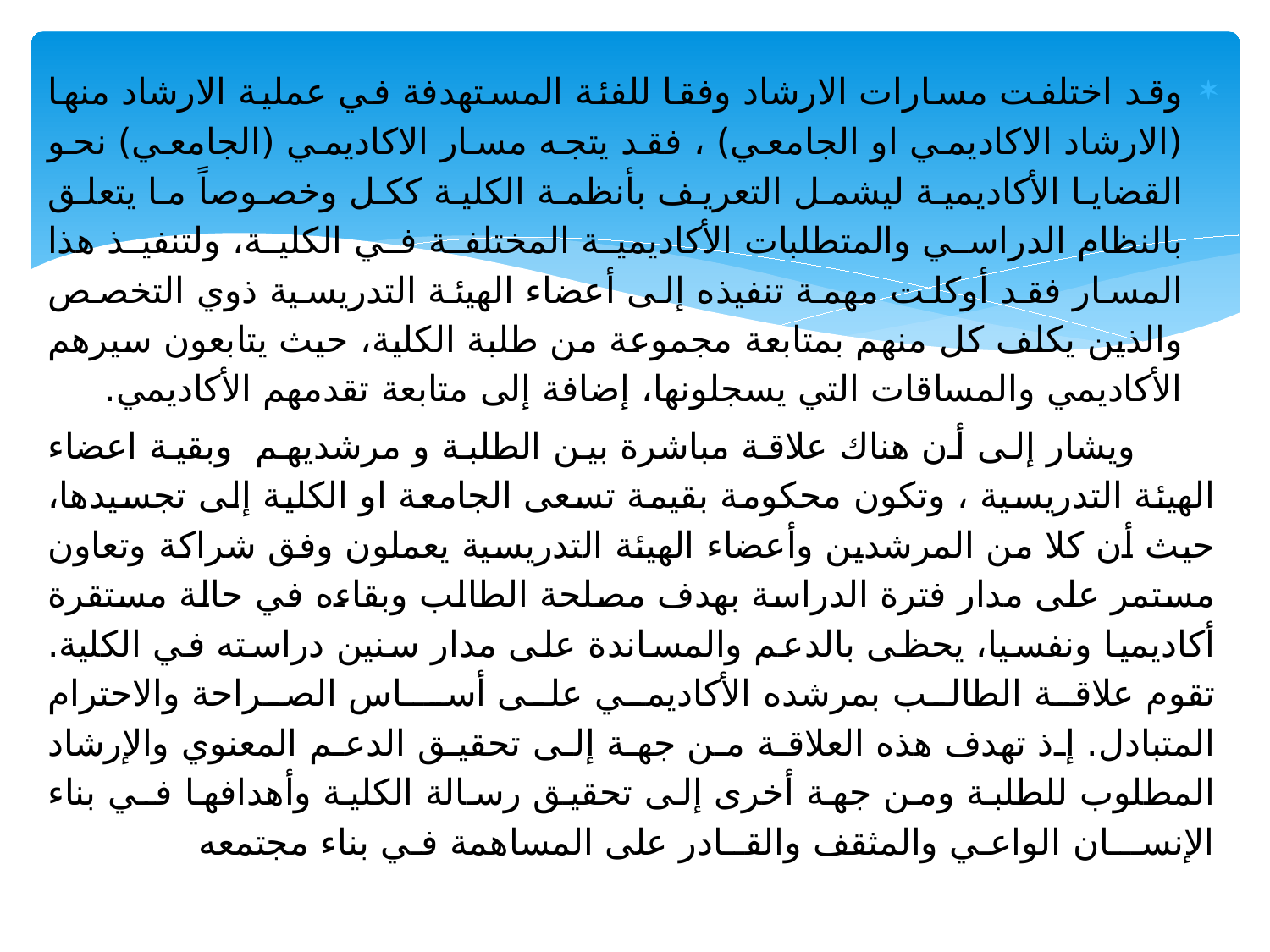

وقد اختلفت مسارات الارشاد وفقا للفئة المستهدفة في عملية الارشاد منها (الارشاد الاكاديمي او الجامعي) ، فقد يتجه مسار الاكاديمي (الجامعي) نحو القضايا الأكاديمية ليشمل التعريف بأنظمة الكلية ككل وخصوصاً ما يتعلق بالنظام الدراسي والمتطلبات الأكاديمية المختلفة في الكلية، ولتنفيذ هذا المسار فقد أوكلت مهمة تنفيذه إلى أعضاء الهيئة التدريسية ذوي التخصص والذين يكلف كل منهم بمتابعة مجموعة من طلبة الكلية، حيث يتابعون سيرهم الأكاديمي والمساقات التي يسجلونها، إضافة إلى متابعة تقدمهم الأكاديمي.
       ويشار إلى أن هناك علاقة مباشرة بين الطلبة و مرشديهم  وبقية اعضاء الهيئة التدريسية ، وتكون محكومة بقيمة تسعى الجامعة او الكلية إلى تجسيدها، حيث أن كلا من المرشدين وأعضاء الهيئة التدريسية يعملون وفق شراكة وتعاون مستمر على مدار فترة الدراسة بهدف مصلحة الطالب وبقاءه في حالة مستقرة أكاديميا ونفسيا، يحظى بالدعم والمساندة على مدار سنين دراسته في الكلية. تقوم علاقة الطالب بمرشده الأكاديمي على أســاس الصراحة والاحترام المتبادل. إذ تهدف هذه العلاقة من جهة إلى تحقيق الدعم المعنوي والإرشاد المطلوب للطلبة ومن جهة أخرى إلى تحقيق رسالة الكلية وأهدافها فـي بناء الإنســـان الواعـي والمثقف والقــادر على المساهمة فـي بناء مجتمعه